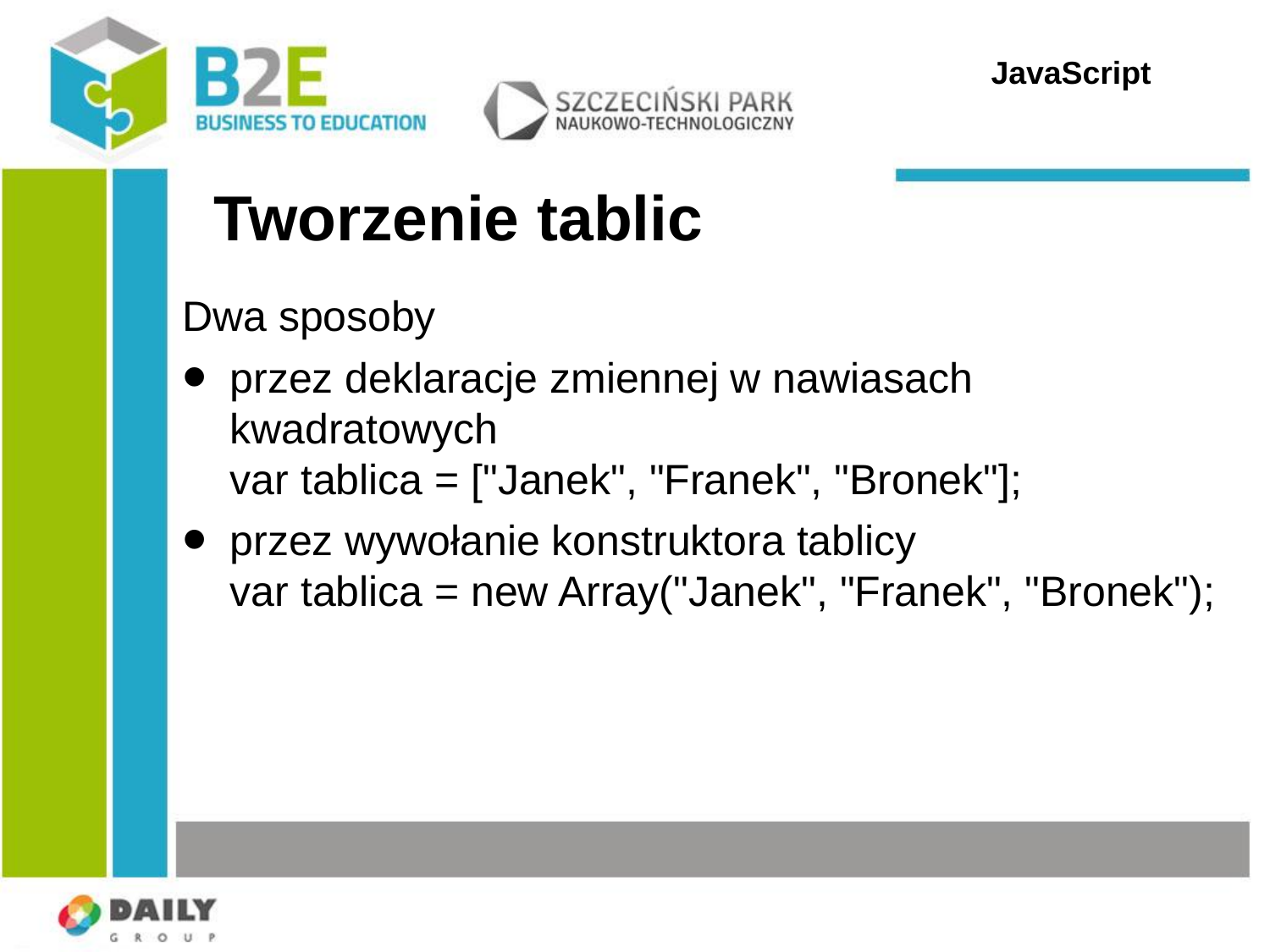

JavaScript
# Tworzenie tablic
Dwa sposoby
przez deklaracje zmiennej w nawiasach kwadratowych
var tablica = ["Janek", "Franek", "Bronek"];
przez wywołanie konstruktora tablicy
var tablica = new Array("Janek", "Franek", "Bronek");